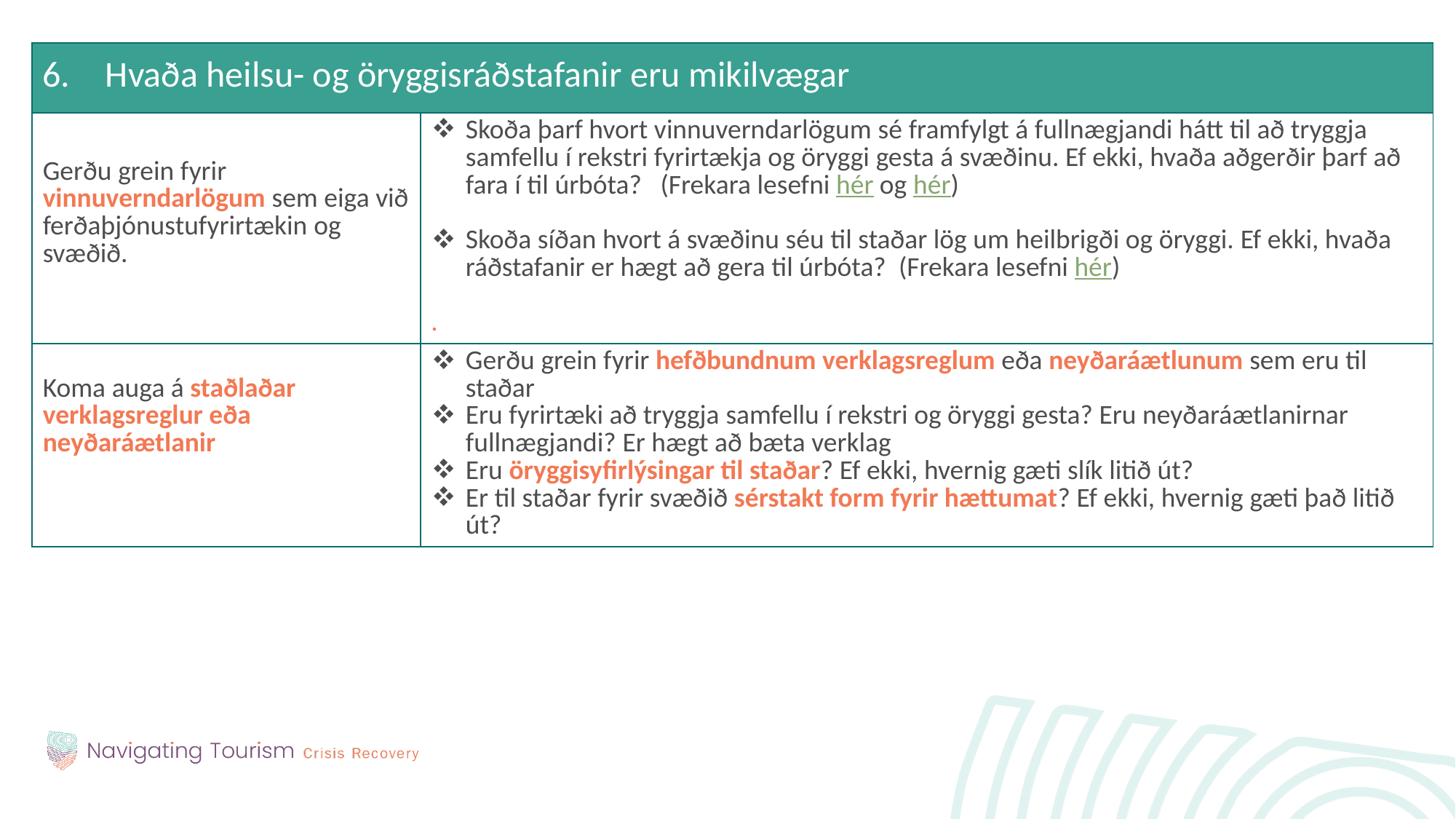

| Hvaða heilsu- og öryggisráðstafanir eru mikilvægar |  |
| --- | --- |
| Gerðu grein fyrir vinnuverndarlögum sem eiga við ferðaþjónustufyrirtækin og svæðið. | Skoða þarf hvort vinnuverndarlögum sé framfylgt á fullnægjandi hátt til að tryggja samfellu í rekstri fyrirtækja og öryggi gesta á svæðinu. Ef ekki, hvaða aðgerðir þarf að fara í til úrbóta?  (Frekara lesefni hér og hér) Skoða síðan hvort á svæðinu séu til staðar lög um heilbrigði og öryggi. Ef ekki, hvaða ráðstafanir er hægt að gera til úrbóta? (Frekara lesefni hér) . |
| Koma auga á staðlaðar verklagsreglur eða neyðaráætlanir | Gerðu grein fyrir hefðbundnum verklagsreglum eða neyðaráætlunum sem eru til staðar Eru fyrirtæki að tryggja samfellu í rekstri og öryggi gesta? Eru neyðaráætlanirnar fullnægjandi? Er hægt að bæta verklag Eru öryggisyfirlýsingar til staðar? Ef ekki, hvernig gæti slík litið út? Er til staðar fyrir svæðið sérstakt form fyrir hættumat? Ef ekki, hvernig gæti það litið út? |